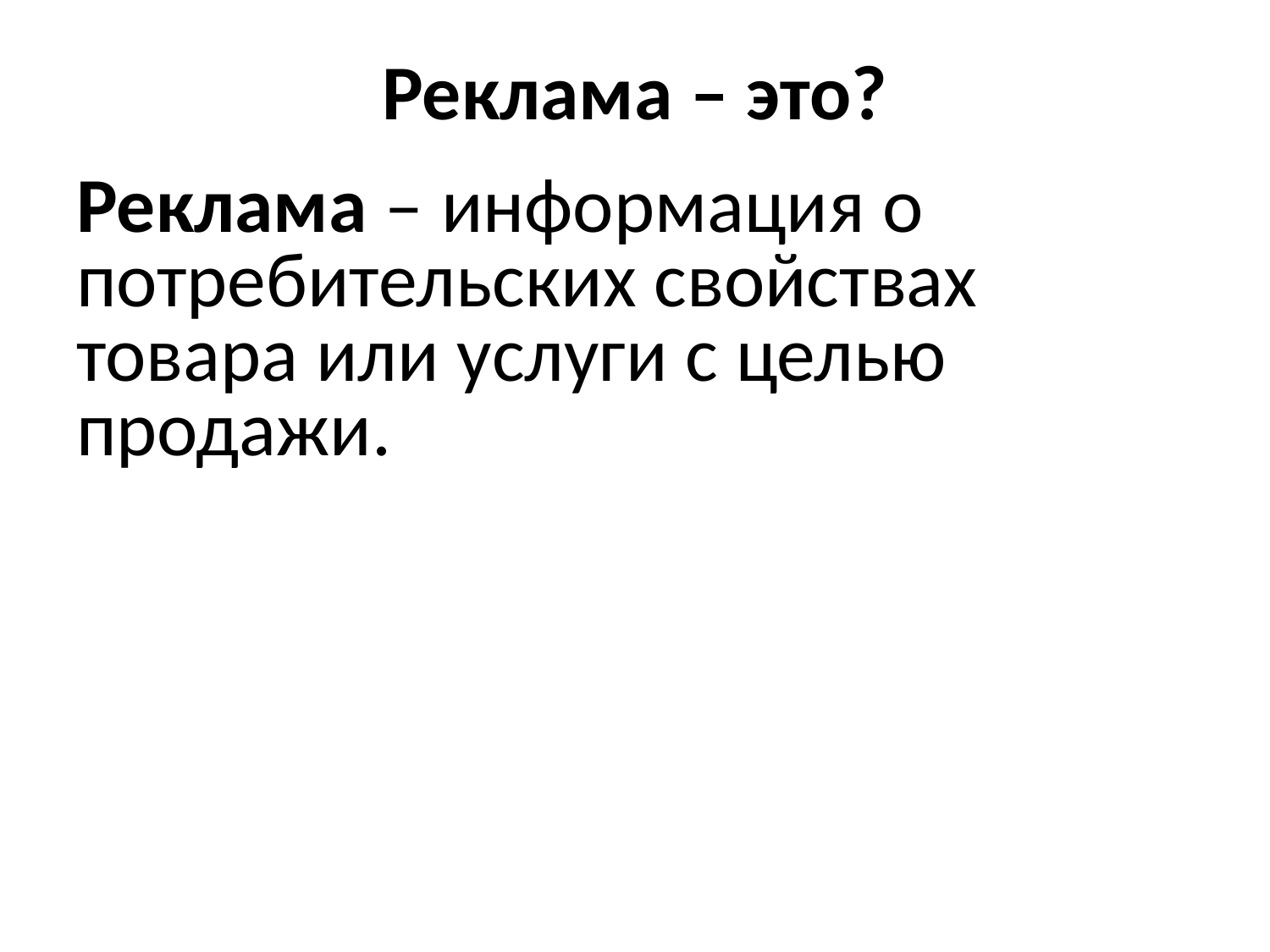

# Реклама – это?
Реклама – информация о потребительских свойствах товара или услуги с целью продажи.